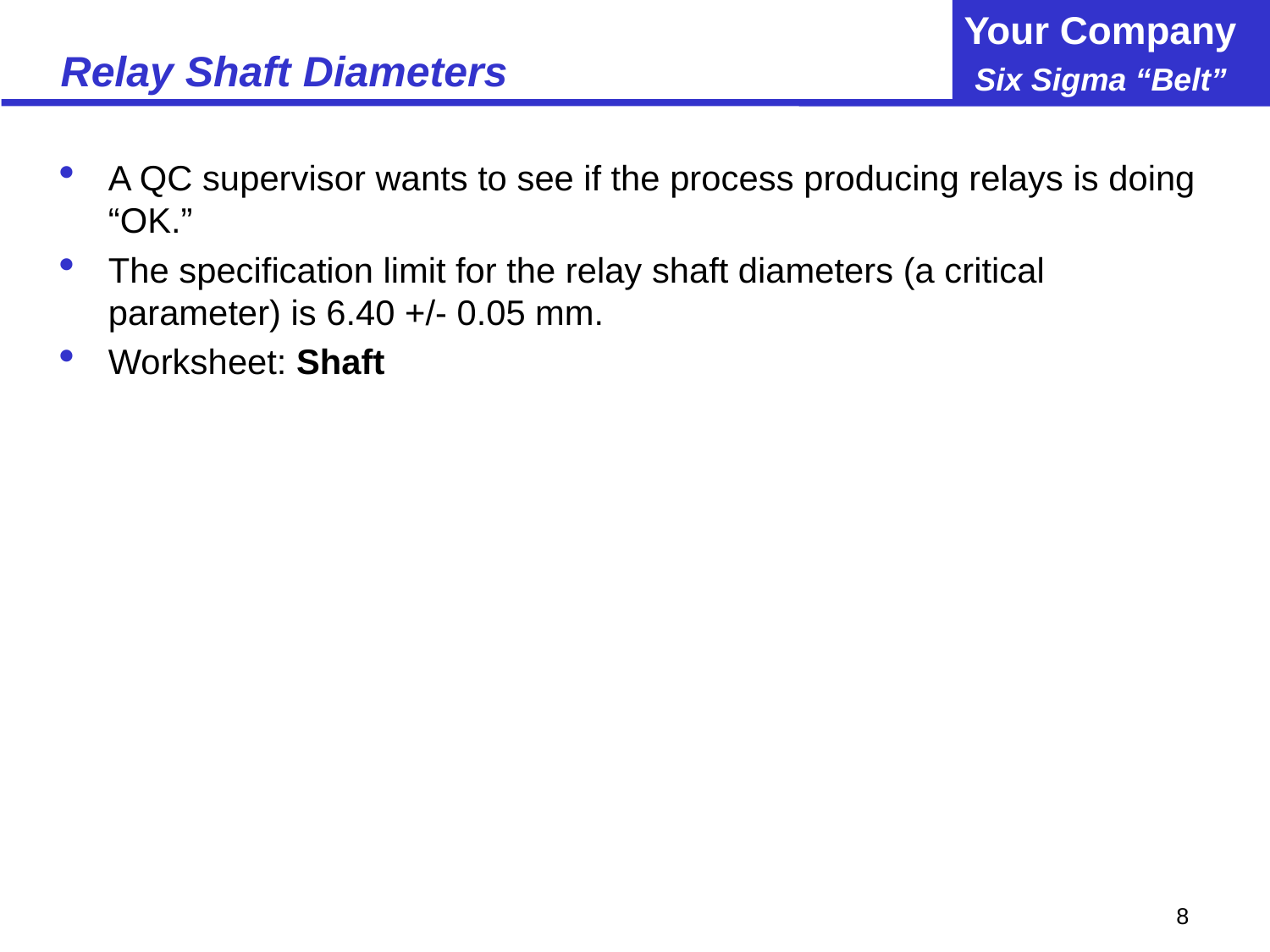

# Relay Shaft Diameters
A QC supervisor wants to see if the process producing relays is doing “OK.”
The specification limit for the relay shaft diameters (a critical parameter) is 6.40 +/- 0.05 mm.
Worksheet: Shaft